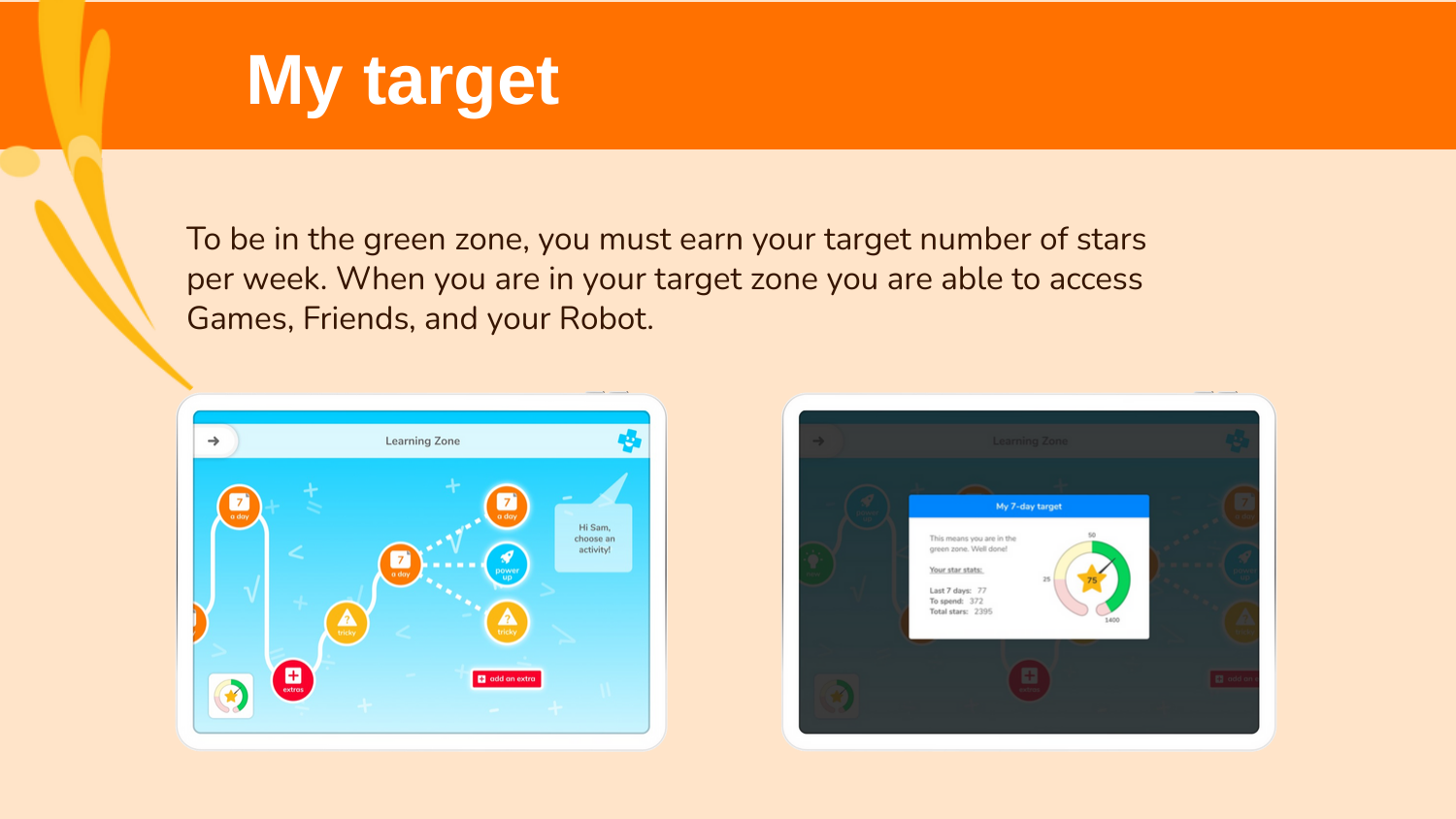

My target

To be in the green zone, you must earn your target number of stars per week. When you are in your target zone you are able to access Games, Friends, and your Robot.